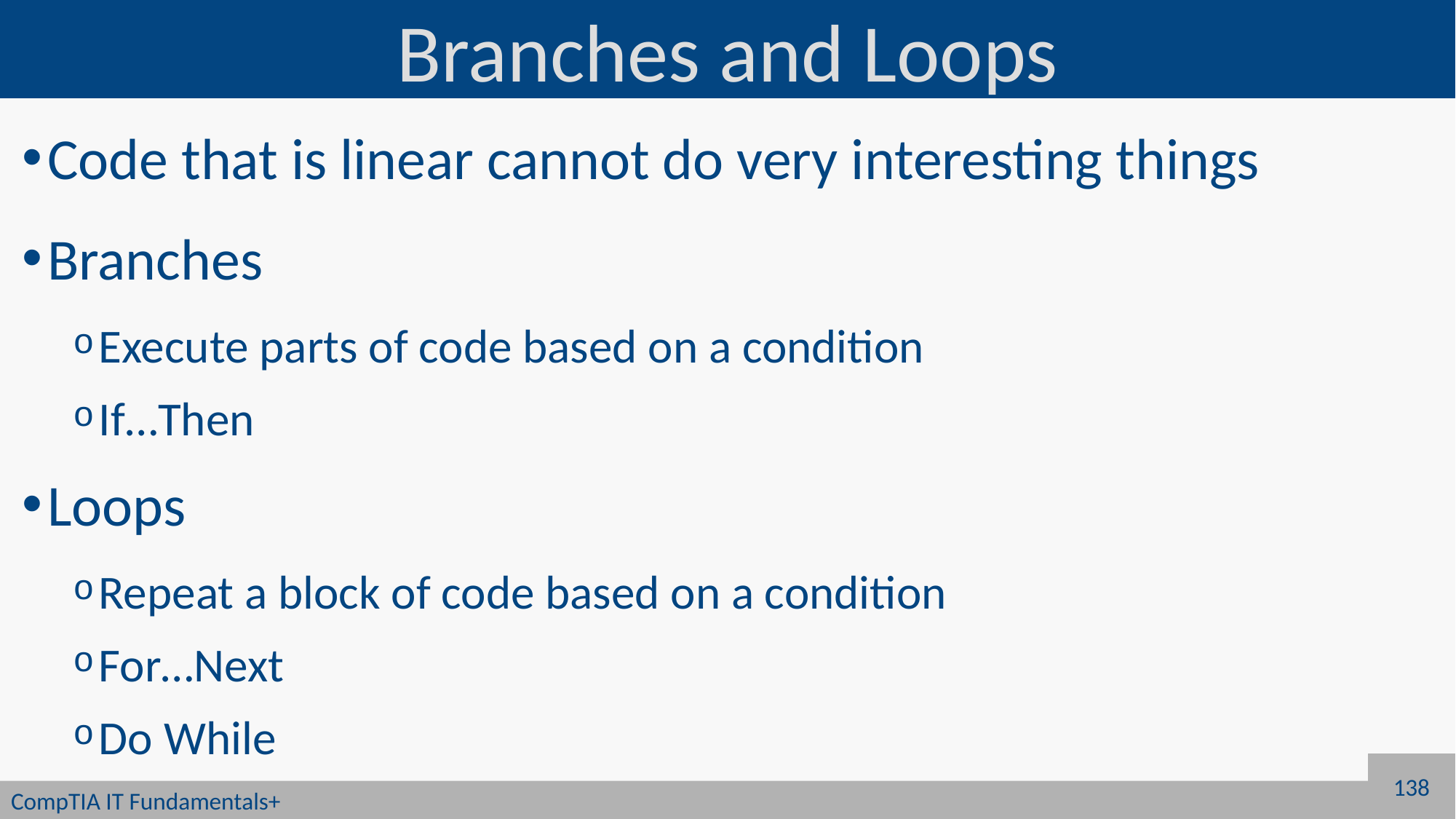

# Branches and Loops
Code that is linear cannot do very interesting things
Branches
Execute parts of code based on a condition
If…Then
Loops
Repeat a block of code based on a condition
For…Next
Do While
138
CompTIA IT Fundamentals+